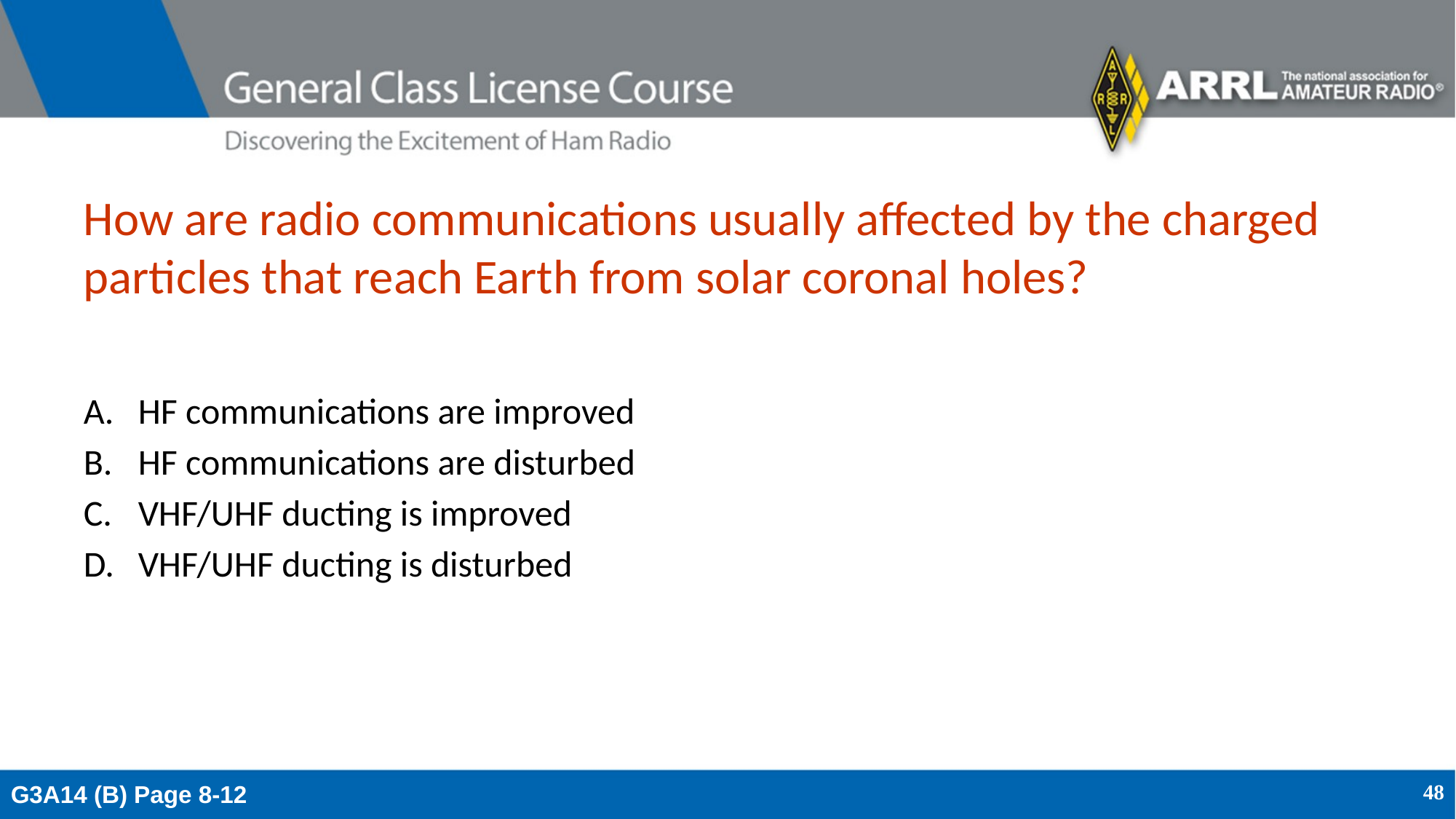

# How are radio communications usually affected by the charged particles that reach Earth from solar coronal holes?
HF communications are improved
HF communications are disturbed
VHF/UHF ducting is improved
VHF/UHF ducting is disturbed
G3A14 (B) Page 8-12
48